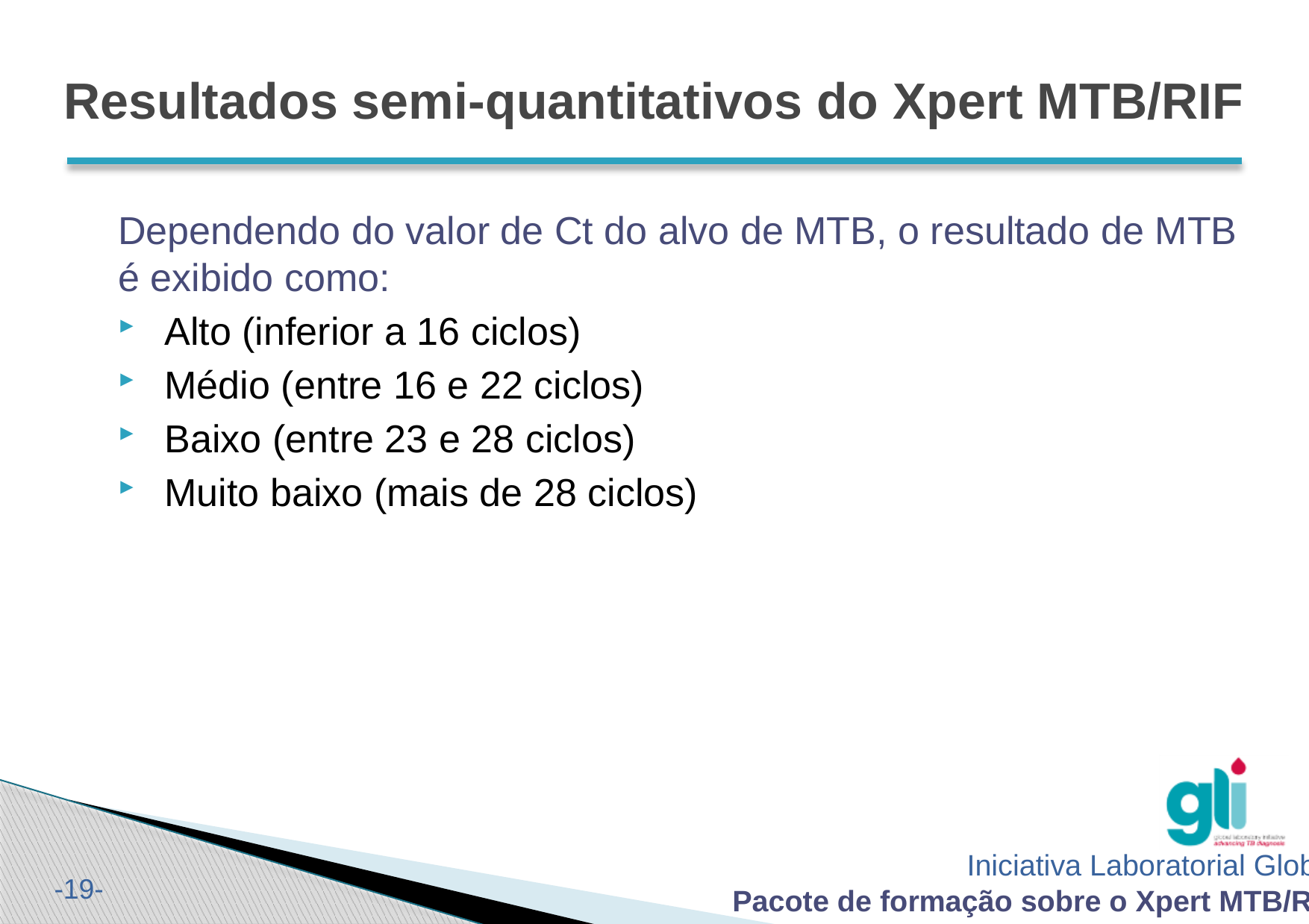

# Resultados semi-quantitativos do Xpert MTB/RIF
Dependendo do valor de Ct do alvo de MTB, o resultado de MTB é exibido como:
 Alto (inferior a 16 ciclos)
 Médio (entre 16 e 22 ciclos)
 Baixo (entre 23 e 28 ciclos)
 Muito baixo (mais de 28 ciclos)